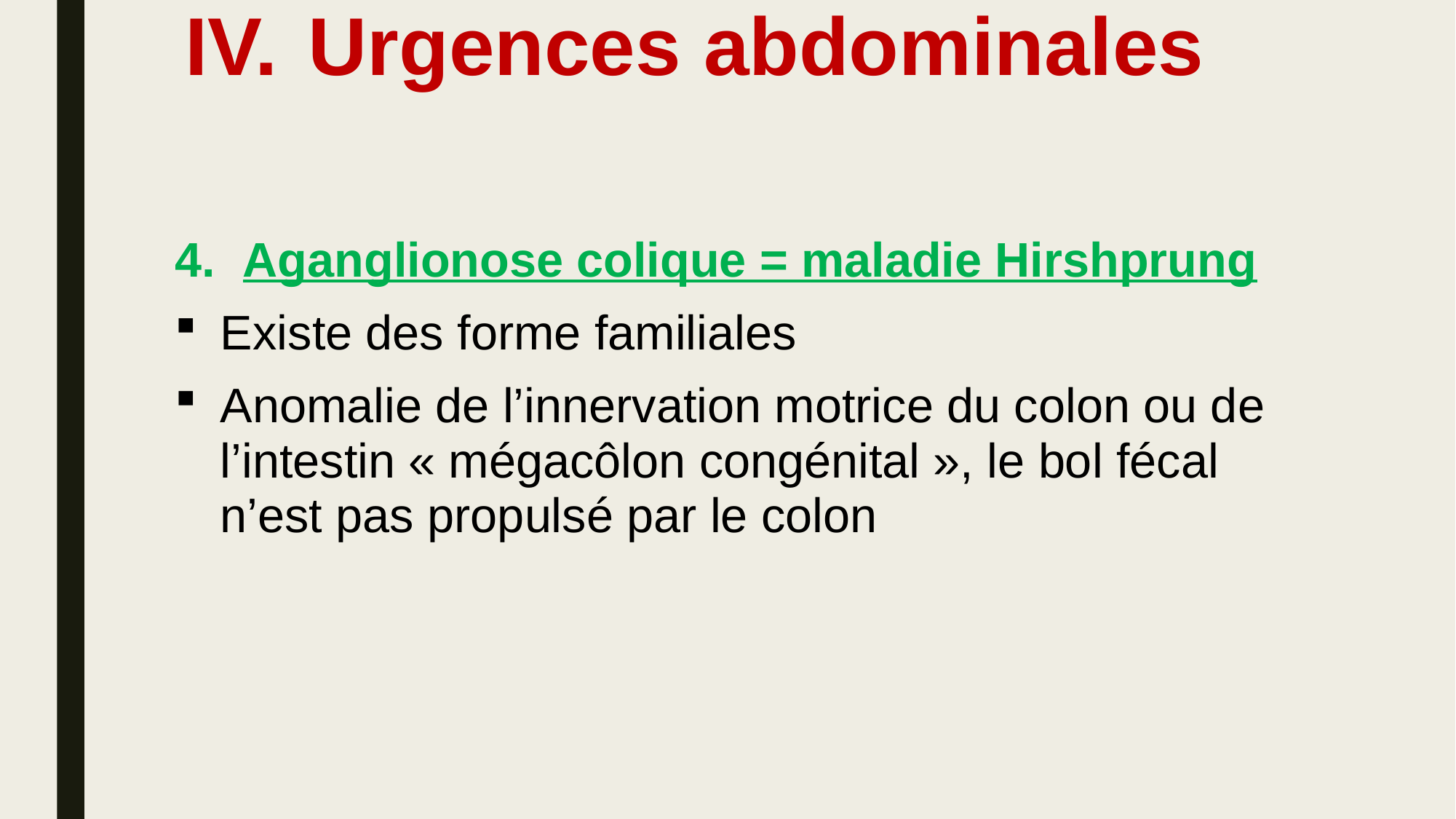

# Urgences abdominales
Aganglionose colique = maladie Hirshprung
Existe des forme familiales
Anomalie de l’innervation motrice du colon ou de l’intestin « mégacôlon congénital », le bol fécal n’est pas propulsé par le colon